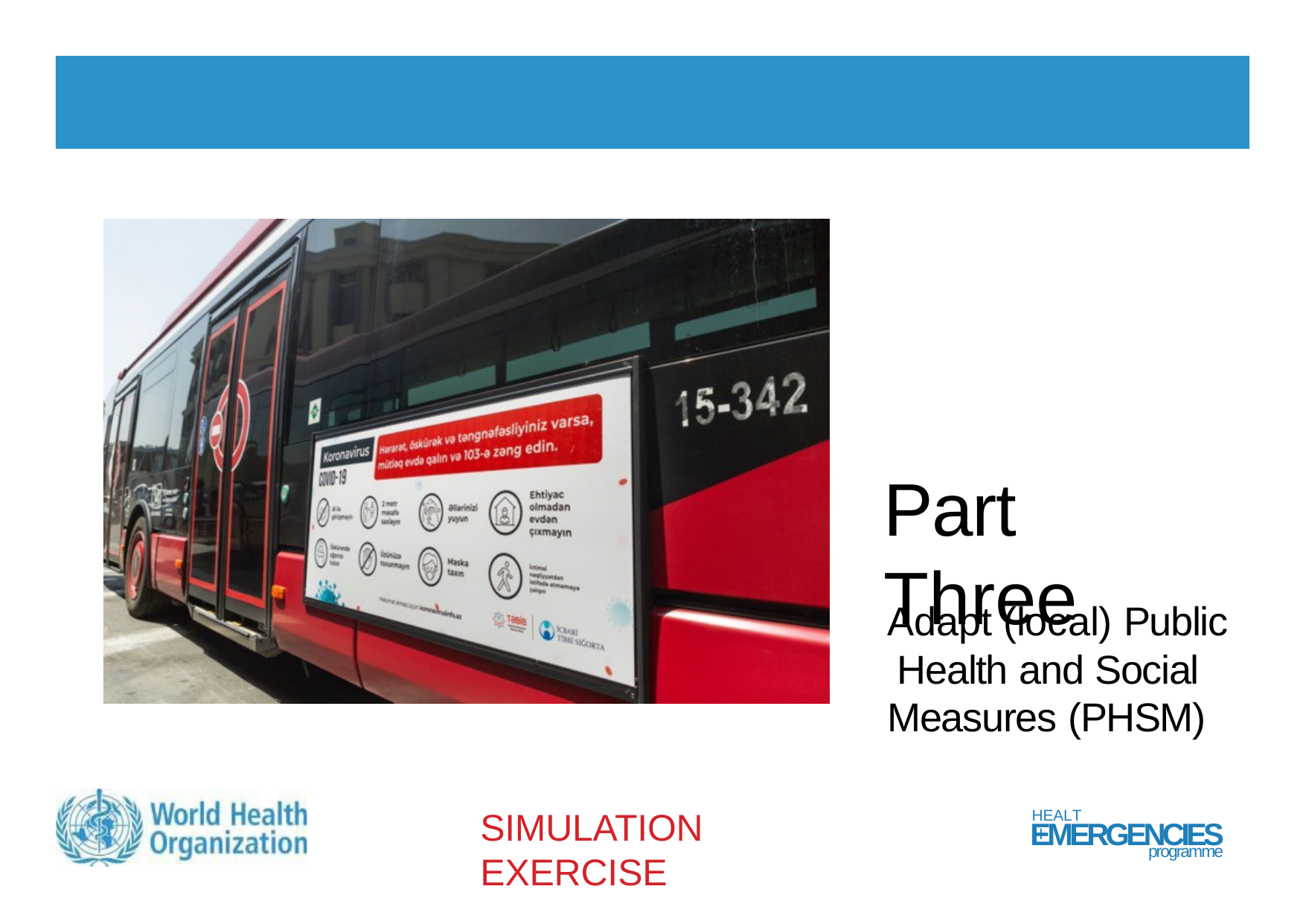

Part Three
Adapt (local) Public  Health and Social  Measures (PHSM)
SIMULATION EXERCISE
HEALTH
EMERGENCIES
programme